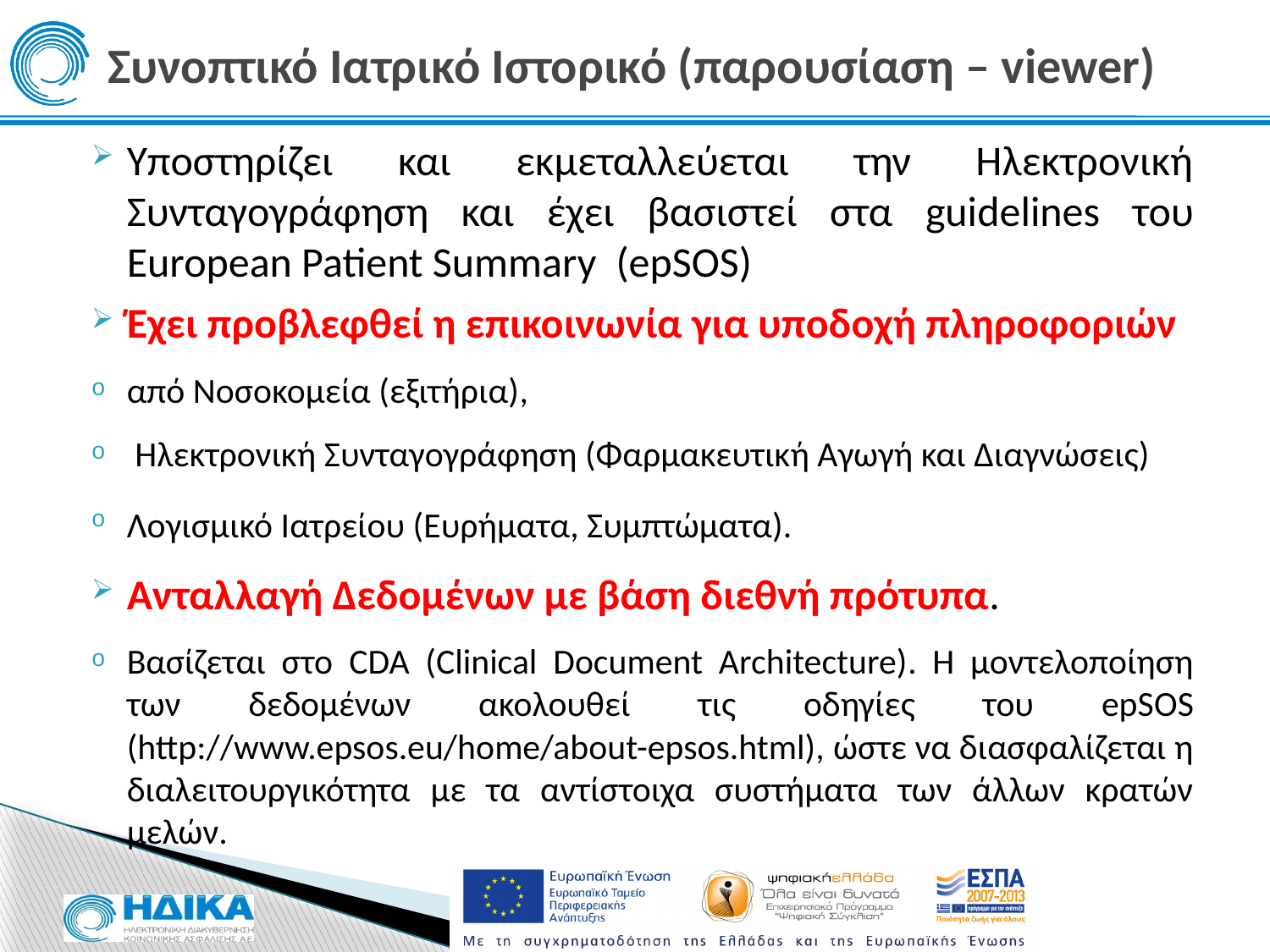

# Συνοπτικό Ιατρικό Ιστορικό (παρουσίαση – viewer)
Υποστηρίζει και εκμεταλλεύεται την Ηλεκτρονική Συνταγογράφηση και έχει βασιστεί στα guidelines του European Patient Summary  (epSOS)
Έχει προβλεφθεί η επικοινωνία για υποδοχή πληροφοριών
από Νοσοκομεία (εξιτήρια),
 Ηλεκτρονική Συνταγογράφηση (Φαρμακευτική Αγωγή και Διαγνώσεις)
Λογισμικό Ιατρείου (Ευρήματα, Συμπτώματα).
Ανταλλαγή Δεδομένων με βάση διεθνή πρότυπα.
Βασίζεται στο CDA (Clinical Document Architecture). Η μοντελοποίηση των δεδομένων ακολουθεί τις οδηγίες του epSOS (http://www.epsos.eu/home/about-epsos.html), ώστε να διασφαλίζεται η διαλειτουργικότητα με τα αντίστοιχα συστήματα των άλλων κρατών μελών.